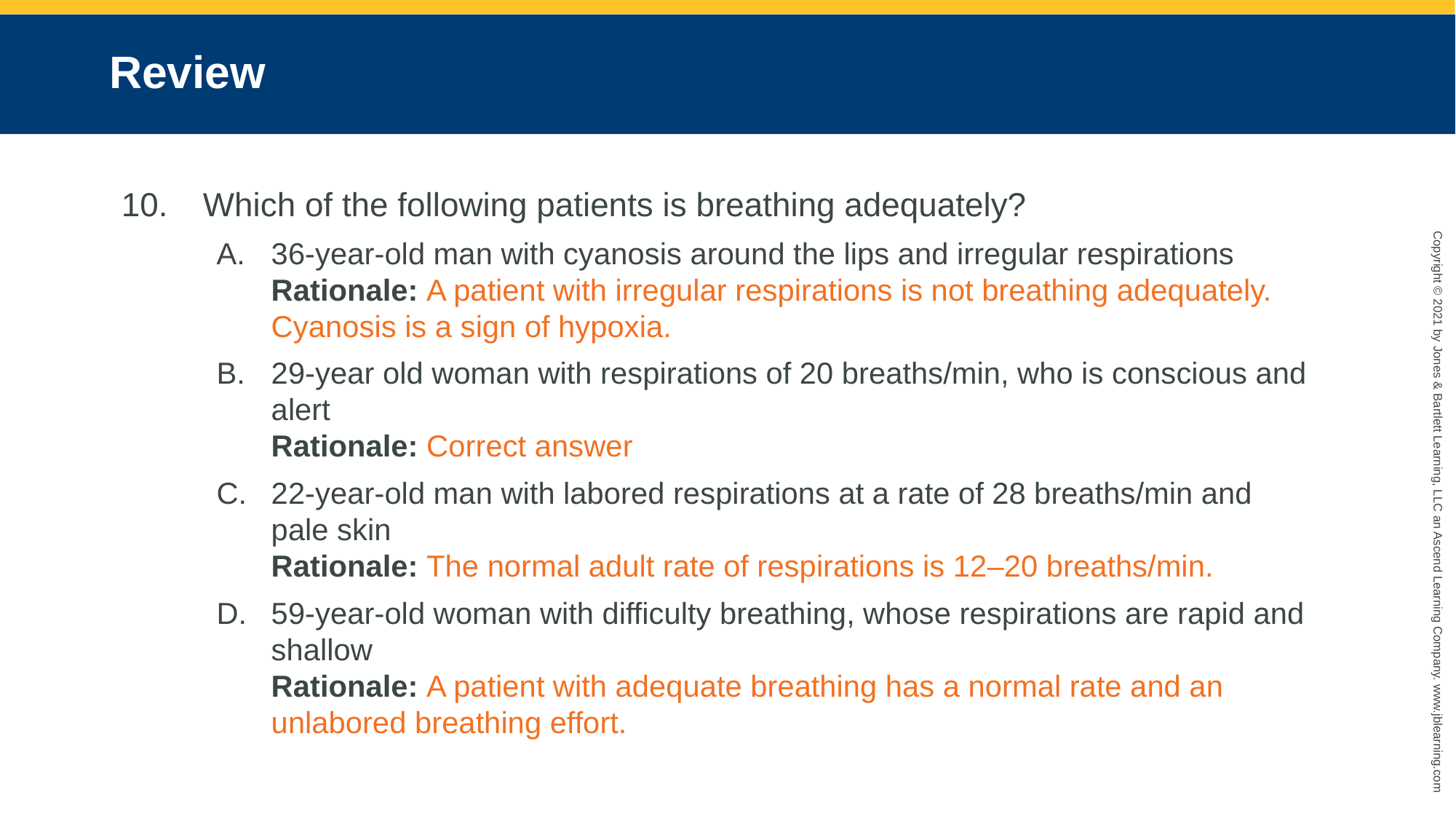

# Review
Which of the following patients is breathing adequately?
36-year-old man with cyanosis around the lips and irregular respirations
Rationale: A patient with irregular respirations is not breathing adequately. Cyanosis is a sign of hypoxia.
29-year old woman with respirations of 20 breaths/min, who is conscious and alert
Rationale: Correct answer
22-year-old man with labored respirations at a rate of 28 breaths/min and pale skin
Rationale: The normal adult rate of respirations is 12–20 breaths/min.
59-year-old woman with difficulty breathing, whose respirations are rapid and shallow
Rationale: A patient with adequate breathing has a normal rate and an unlabored breathing effort.